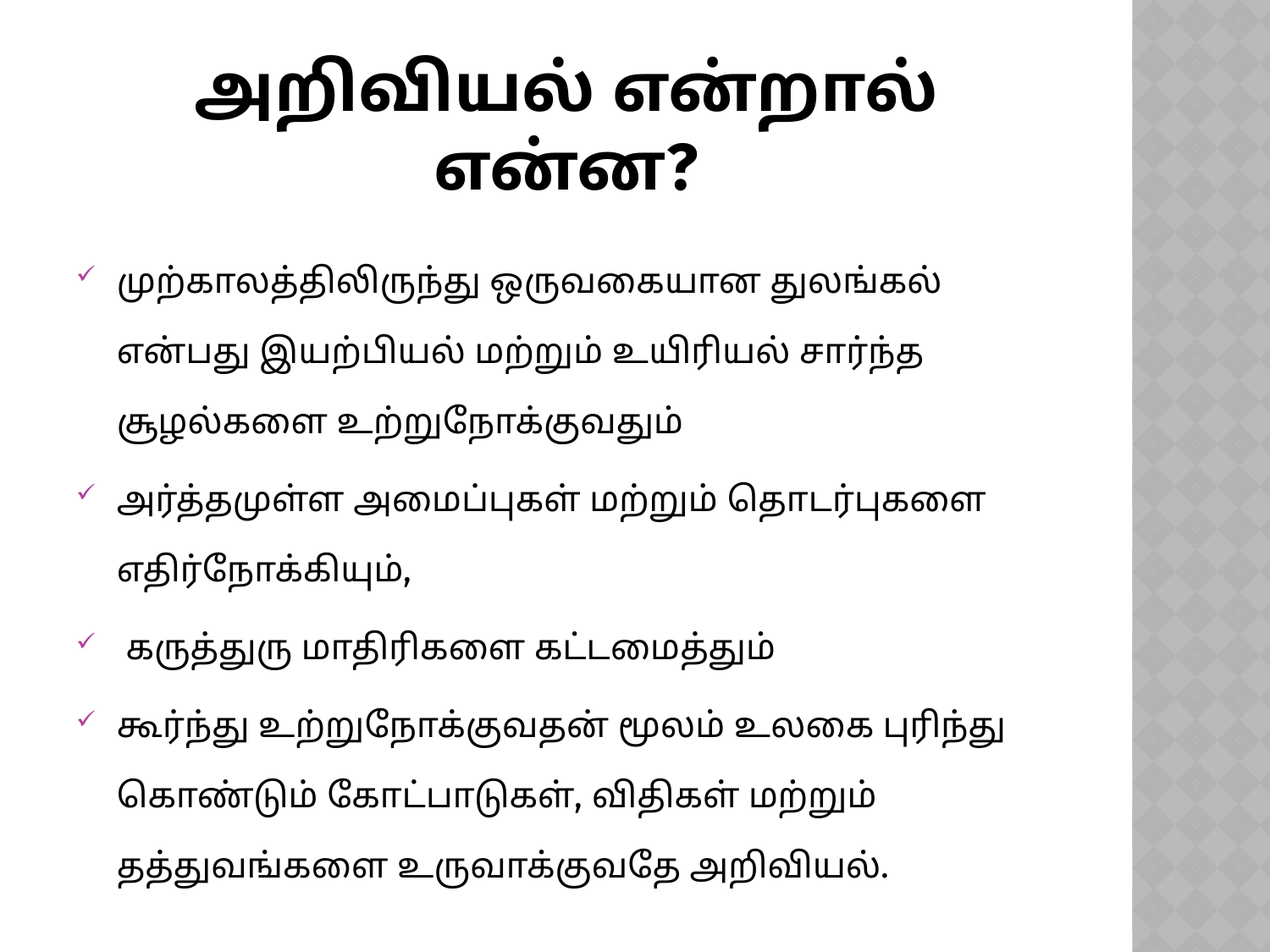

# அறிவியல் என்றால் என்ன?
முற்காலத்திலிருந்து ஒருவகையான துலங்கல் என்பது இயற்பியல் மற்றும் உயிரியல் சார்ந்த சூழல்களை உற்றுநோக்குவதும்
அர்த்தமுள்ள அமைப்புகள் மற்றும் தொடர்புகளை எதிர்நோக்கியும்,
 கருத்துரு மாதிரிகளை கட்டமைத்தும்
கூர்ந்து உற்றுநோக்குவதன் மூலம் உலகை புரிந்து கொண்டும் கோட்பாடுகள், விதிகள் மற்றும் தத்துவங்களை உருவாக்குவதே அறிவியல்.